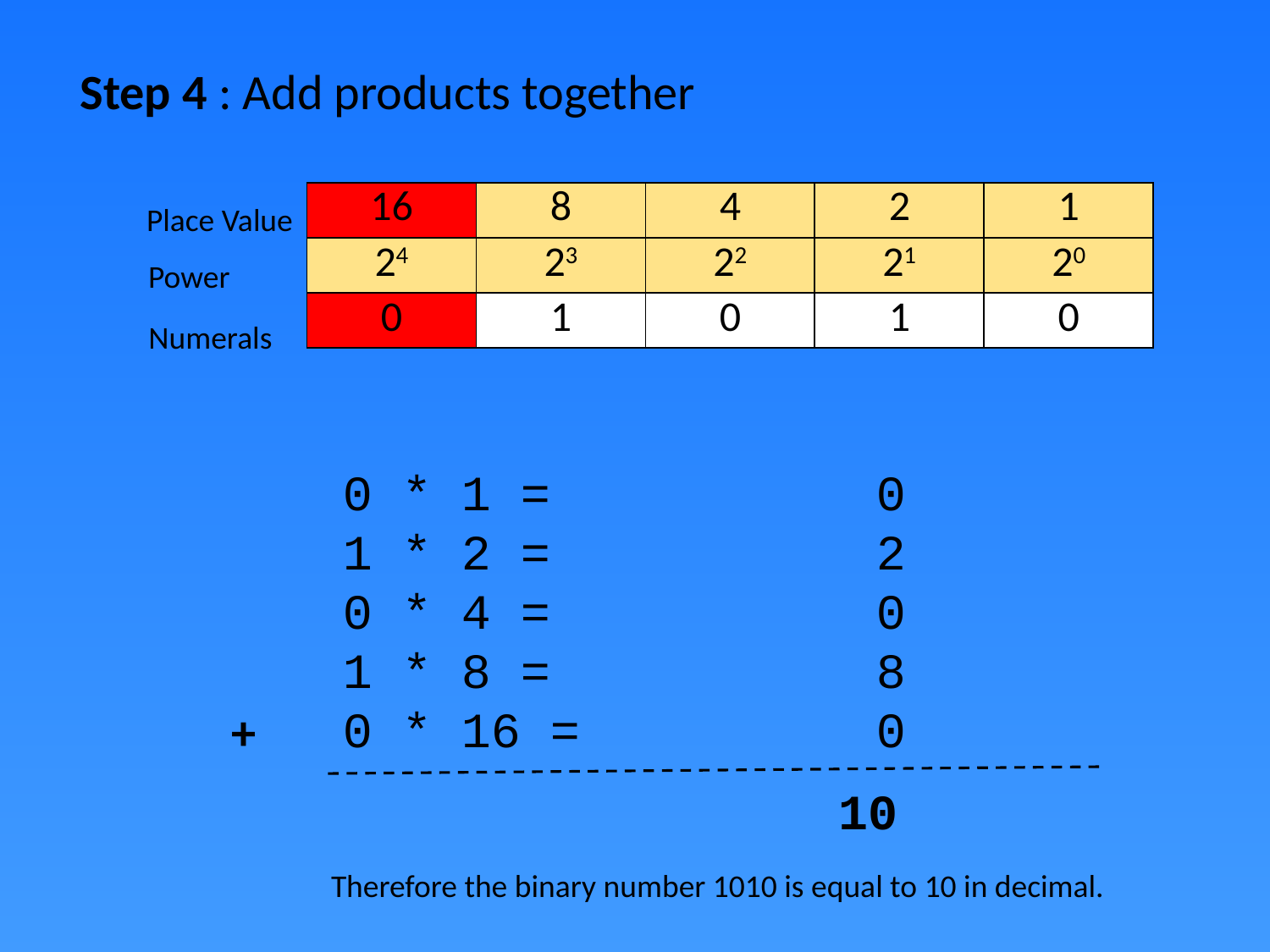

Step 4 : Add products together
| 16 | 8 | 4 | 2 | 1 |
| --- | --- | --- | --- | --- |
| 24 | 23 | 22 | 21 | 20 |
| 0 | 1 | 0 | 1 | 0 |
Place Value
Power
Numerals
0 * 1 =           0
1 * 2 =           2
0 * 4 =           0
1 * 8 =           8
0 * 16 =          0
+
10
Therefore the binary number 1010 is equal to 10 in decimal.